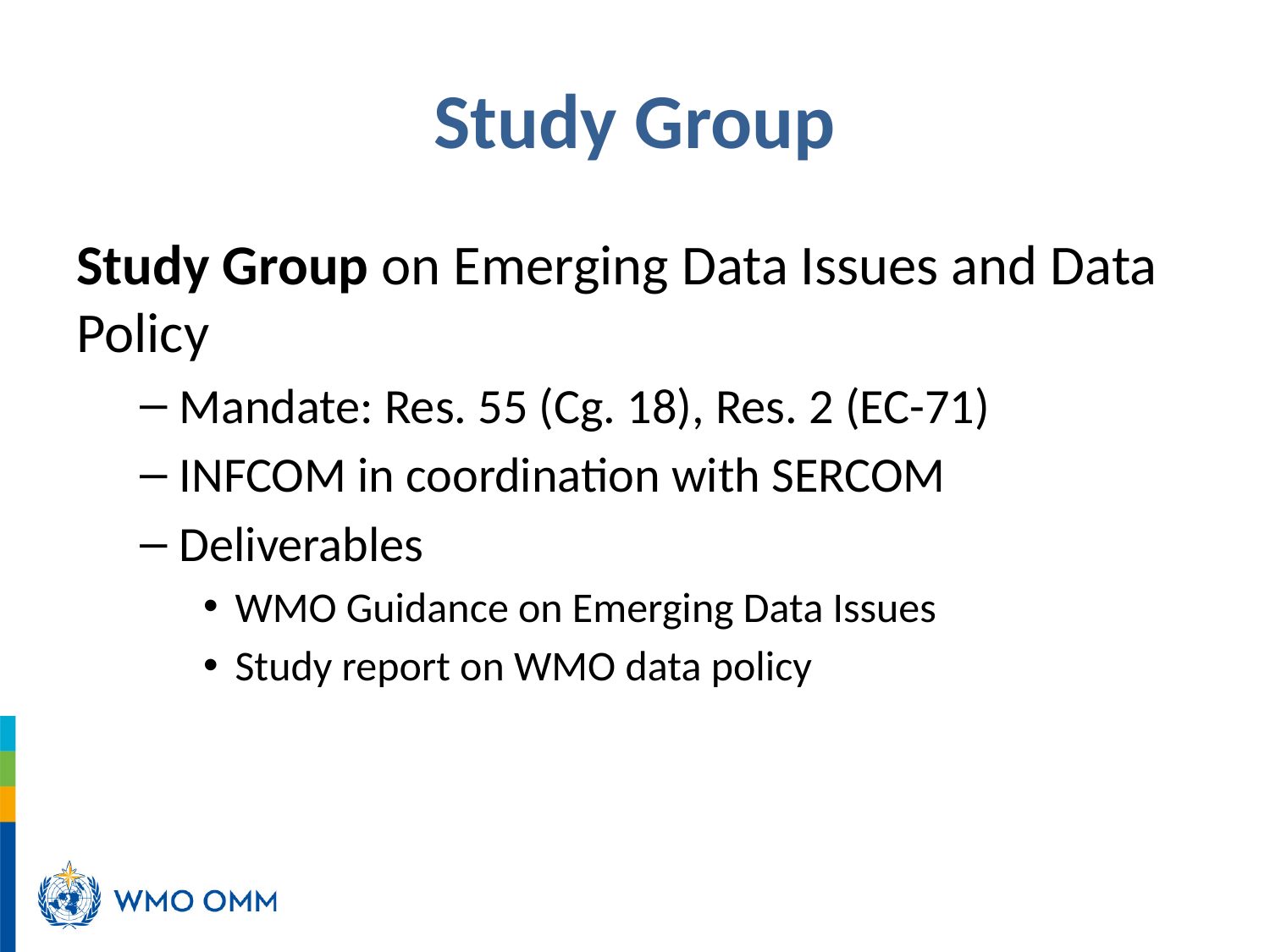

# Study Group
Study Group on Emerging Data Issues and Data Policy
Mandate: Res. 55 (Cg. 18), Res. 2 (EC-71)
INFCOM in coordination with SERCOM
Deliverables
WMO Guidance on Emerging Data Issues
Study report on WMO data policy